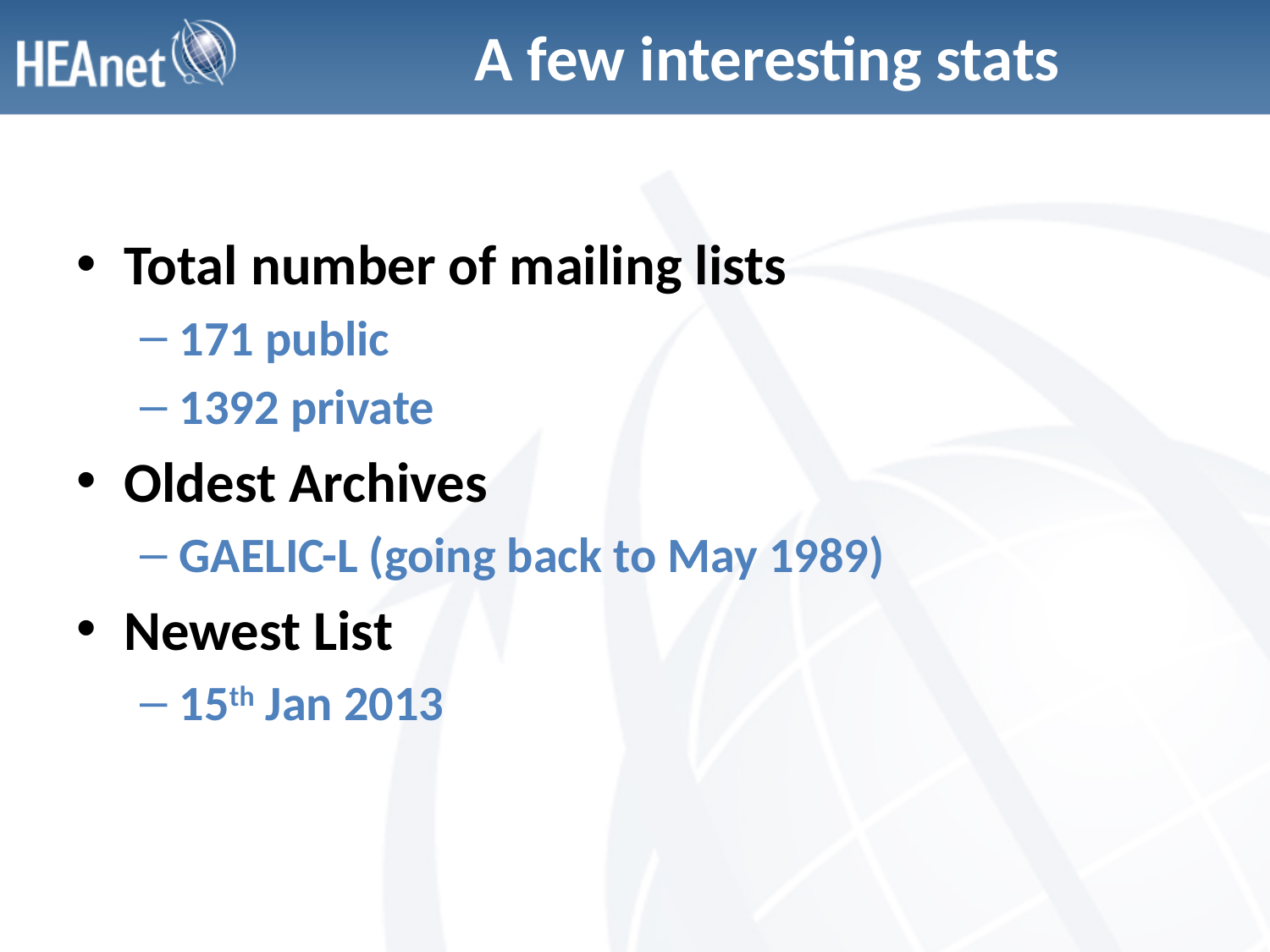

# A few interesting stats
Total number of mailing lists
171 public
1392 private
Oldest Archives
GAELIC-L (going back to May 1989)
Newest List
15th Jan 2013